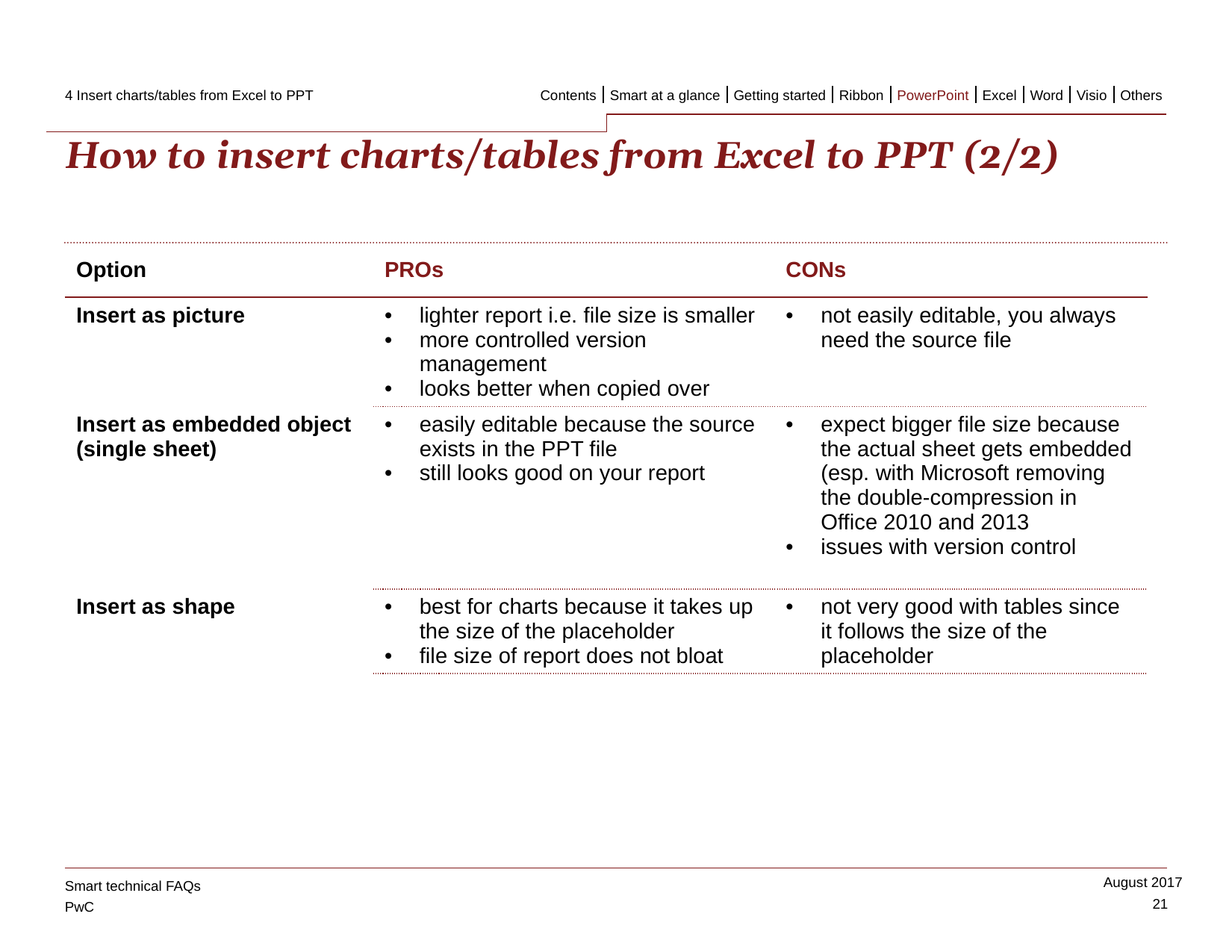

4 Insert charts/tables from Excel to PPT
Contents
Smart at a glance
Getting started
Ribbon
PowerPoint
Excel
Word
Visio
Others
# How to insert charts/tables from Excel to PPT (2/2)
| Option | PROs | CONs |
| --- | --- | --- |
| Insert as picture | lighter report i.e. file size is smaller more controlled version management looks better when copied over | not easily editable, you always need the source file |
| Insert as embedded object (single sheet) | easily editable because the source exists in the PPT file still looks good on your report | expect bigger file size because the actual sheet gets embedded (esp. with Microsoft removing the double-compression in Office 2010 and 2013 issues with version control |
| Insert as shape | best for charts because it takes up the size of the placeholder file size of report does not bloat | not very good with tables since it follows the size of the placeholder |
Smart technical FAQs
21